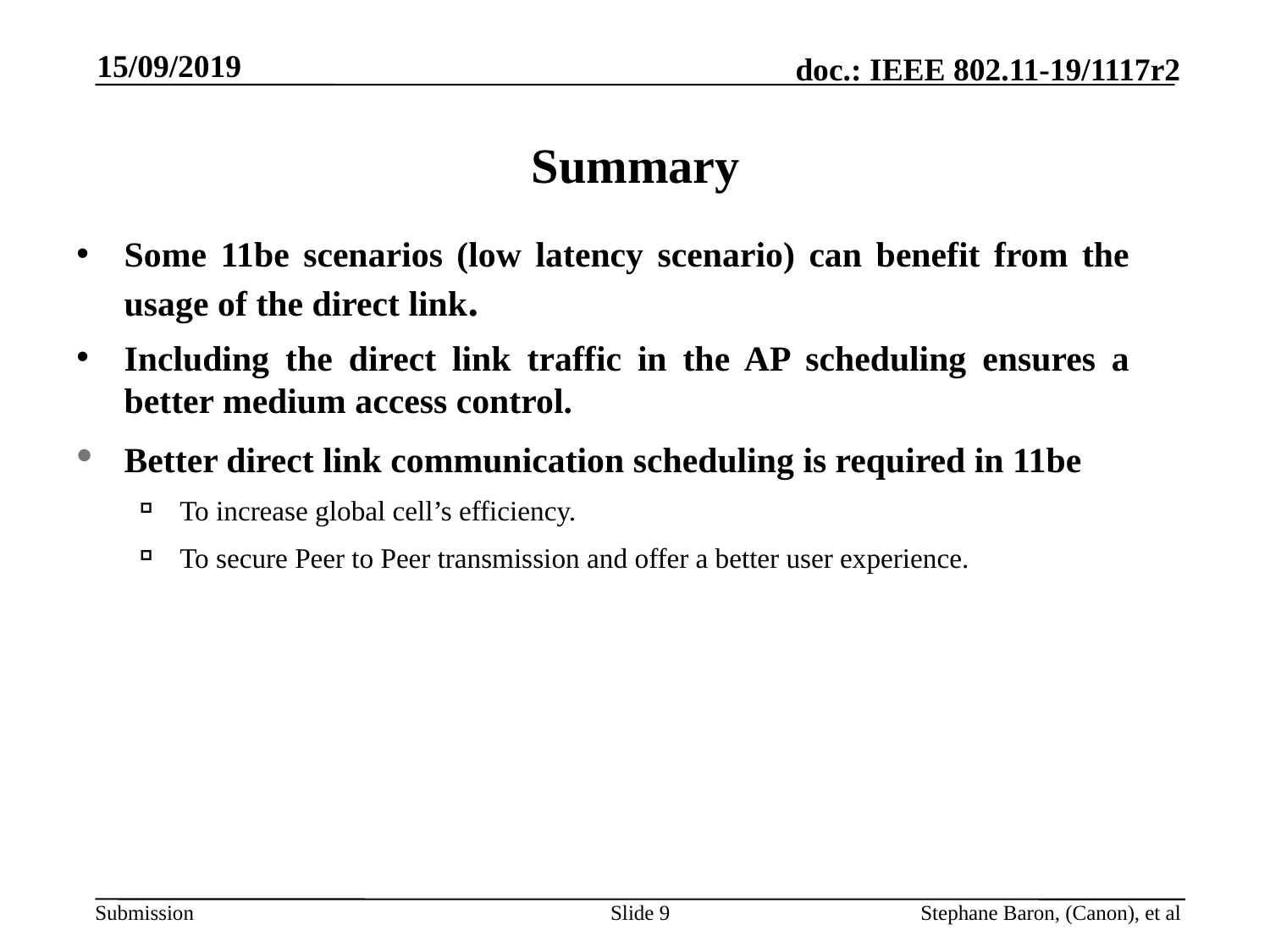

15/09/2019
# Summary
Some 11be scenarios (low latency scenario) can benefit from the usage of the direct link.
Including the direct link traffic in the AP scheduling ensures a better medium access control.
Better direct link communication scheduling is required in 11be
To increase global cell’s efficiency.
To secure Peer to Peer transmission and offer a better user experience.

Slide 9
Stephane Baron, (Canon), et al